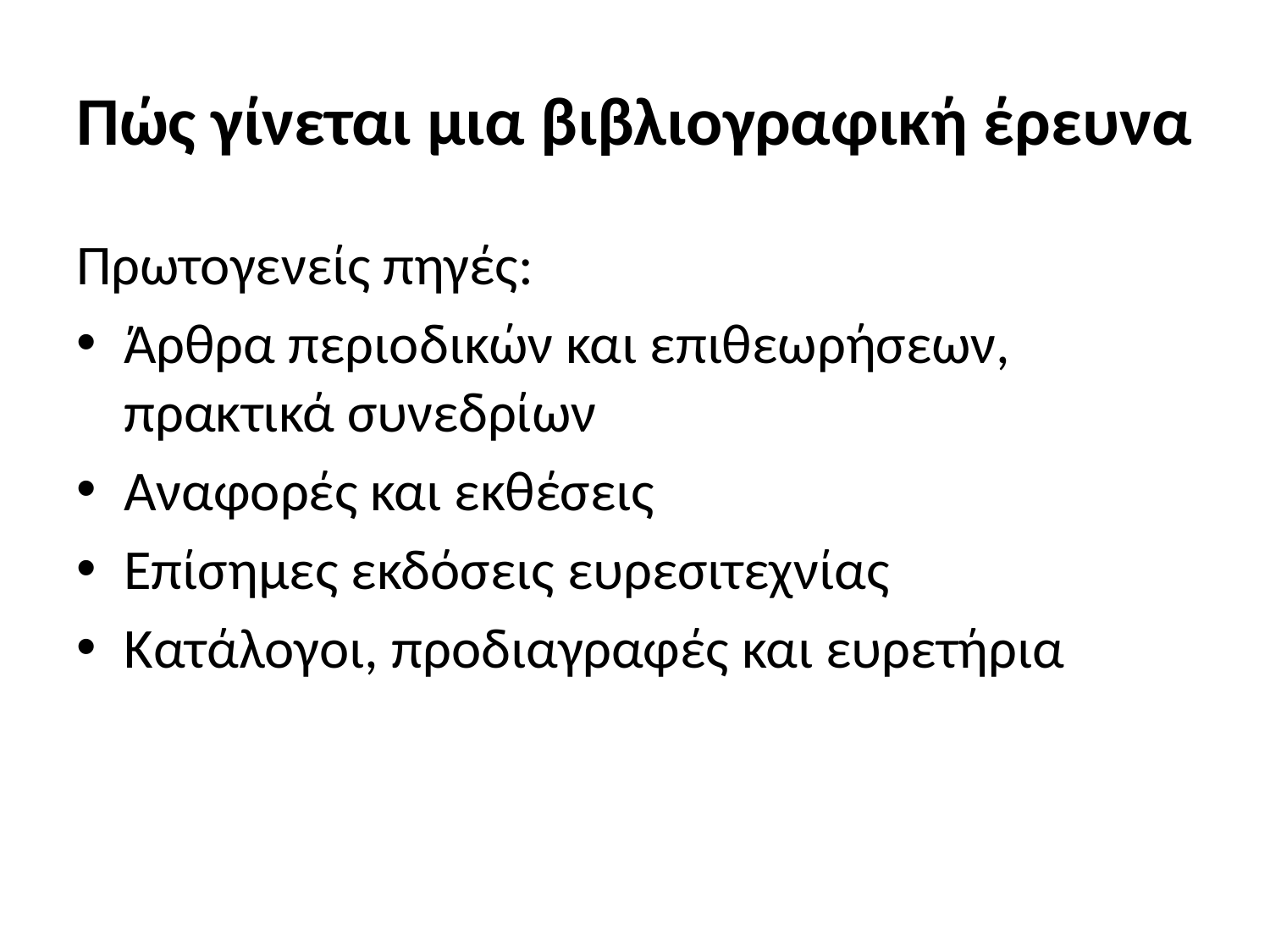

# Πώς γίνεται μια βιβλιογραφική έρευνα
Πρωτογενείς πηγές:
Άρθρα περιοδικών και επιθεωρήσεων, πρακτικά συνεδρίων
Αναφορές και εκθέσεις
Επίσημες εκδόσεις ευρεσιτεχνίας
Κατάλογοι, προδιαγραφές και ευρετήρια